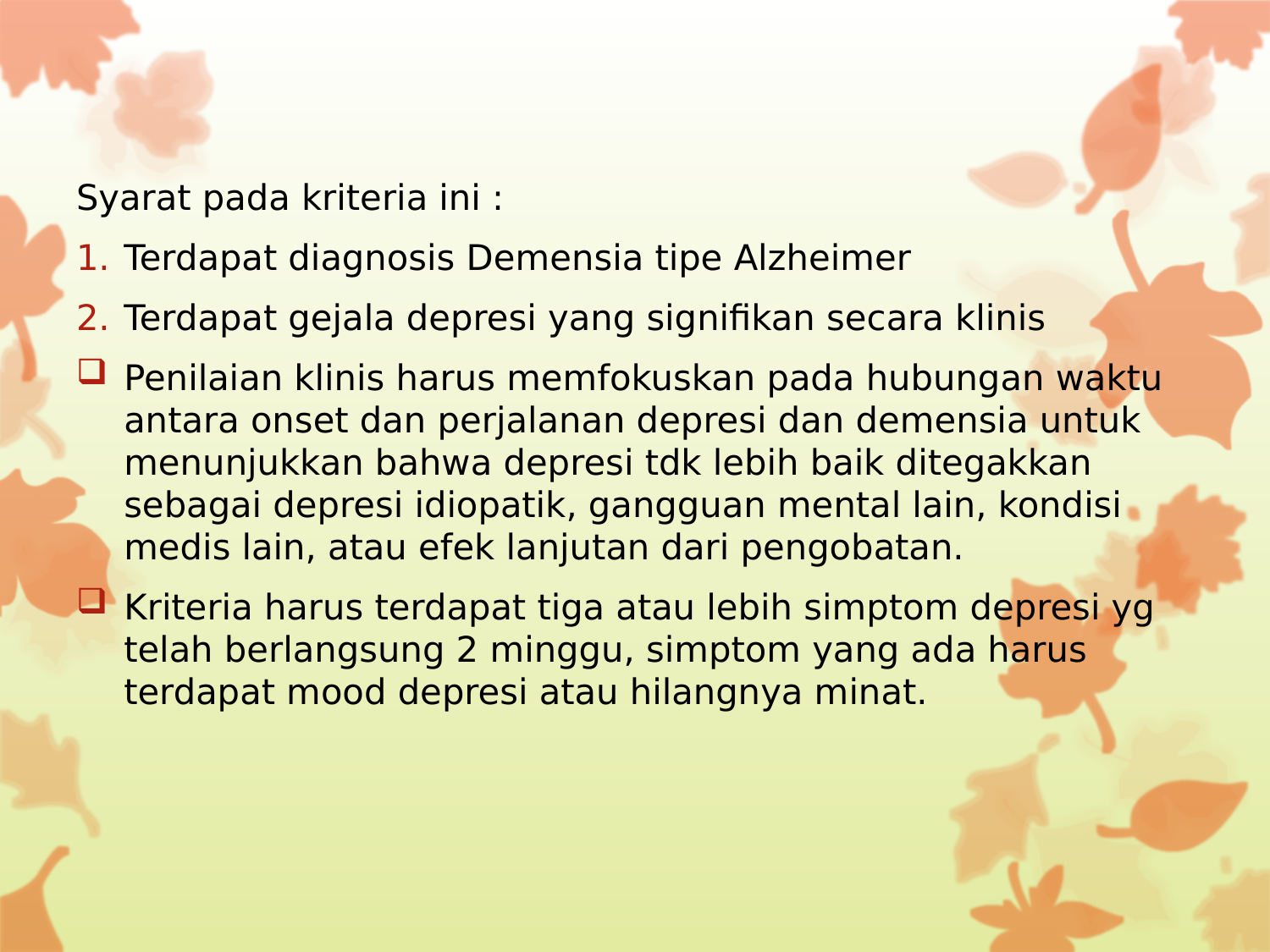

Syarat pada kriteria ini :
Terdapat diagnosis Demensia tipe Alzheimer
Terdapat gejala depresi yang signifikan secara klinis
Penilaian klinis harus memfokuskan pada hubungan waktu antara onset dan perjalanan depresi dan demensia untuk menunjukkan bahwa depresi tdk lebih baik ditegakkan sebagai depresi idiopatik, gangguan mental lain, kondisi medis lain, atau efek lanjutan dari pengobatan.
Kriteria harus terdapat tiga atau lebih simptom depresi yg telah berlangsung 2 minggu, simptom yang ada harus terdapat mood depresi atau hilangnya minat.